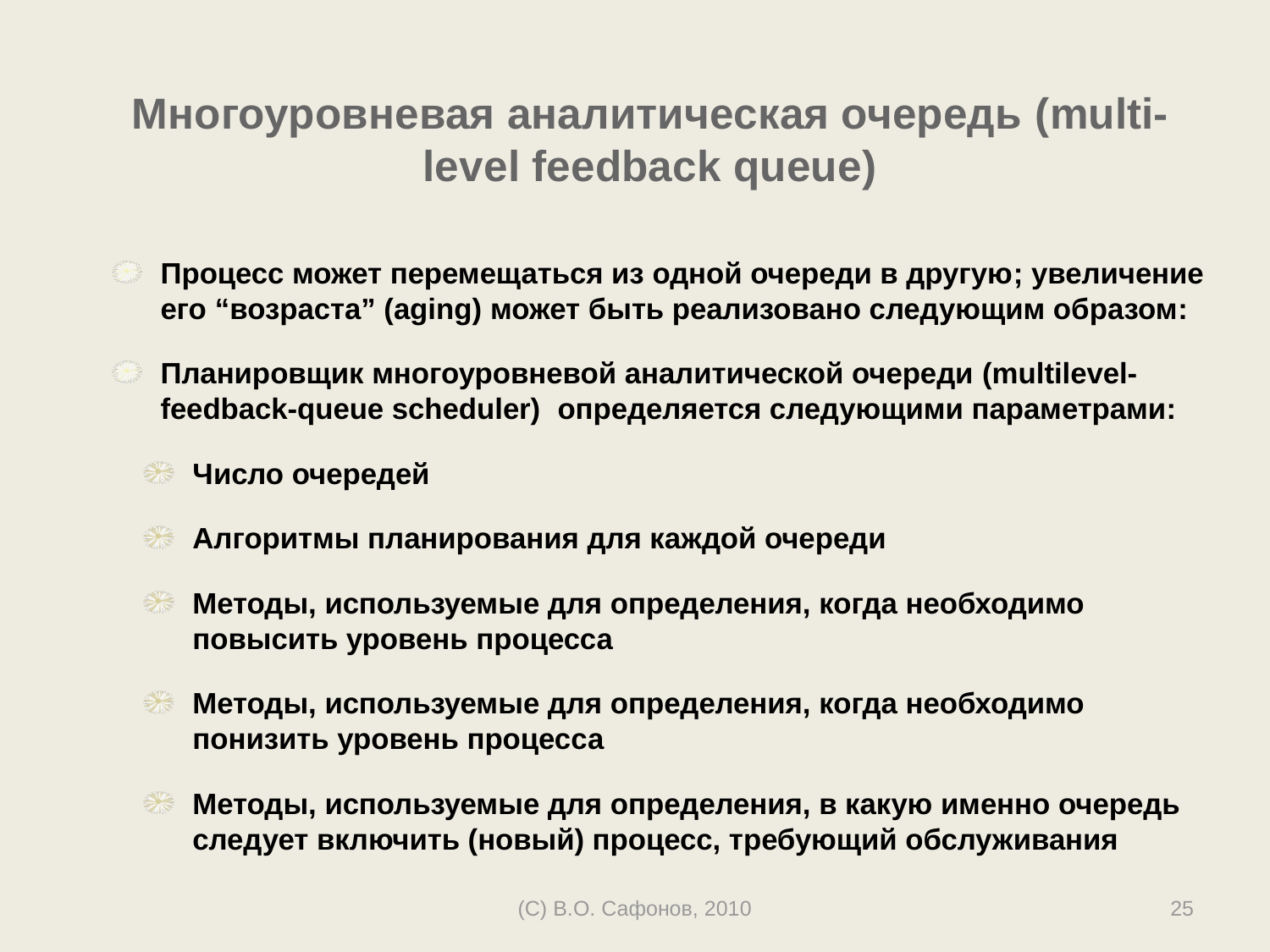

Многоуровневая аналитическая очередь (multi-level feedback queue)
Процесс может перемещаться из одной очереди в другую; увеличение его “возраста” (aging) может быть реализовано следующим образом:
Планировщик многоуровневой аналитической очереди (multilevel-feedback-queue scheduler)  определяется следующими параметрами:
Число очередей
Алгоритмы планирования для каждой очереди
Методы, используемые для определения, когда необходимо повысить уровень процесса
Методы, используемые для определения, когда необходимо понизить уровень процесса
Методы, используемые для определения, в какую именно очередь следует включить (новый) процесс, требующий обслуживания

(C) В.О. Сафонов, 2010
25